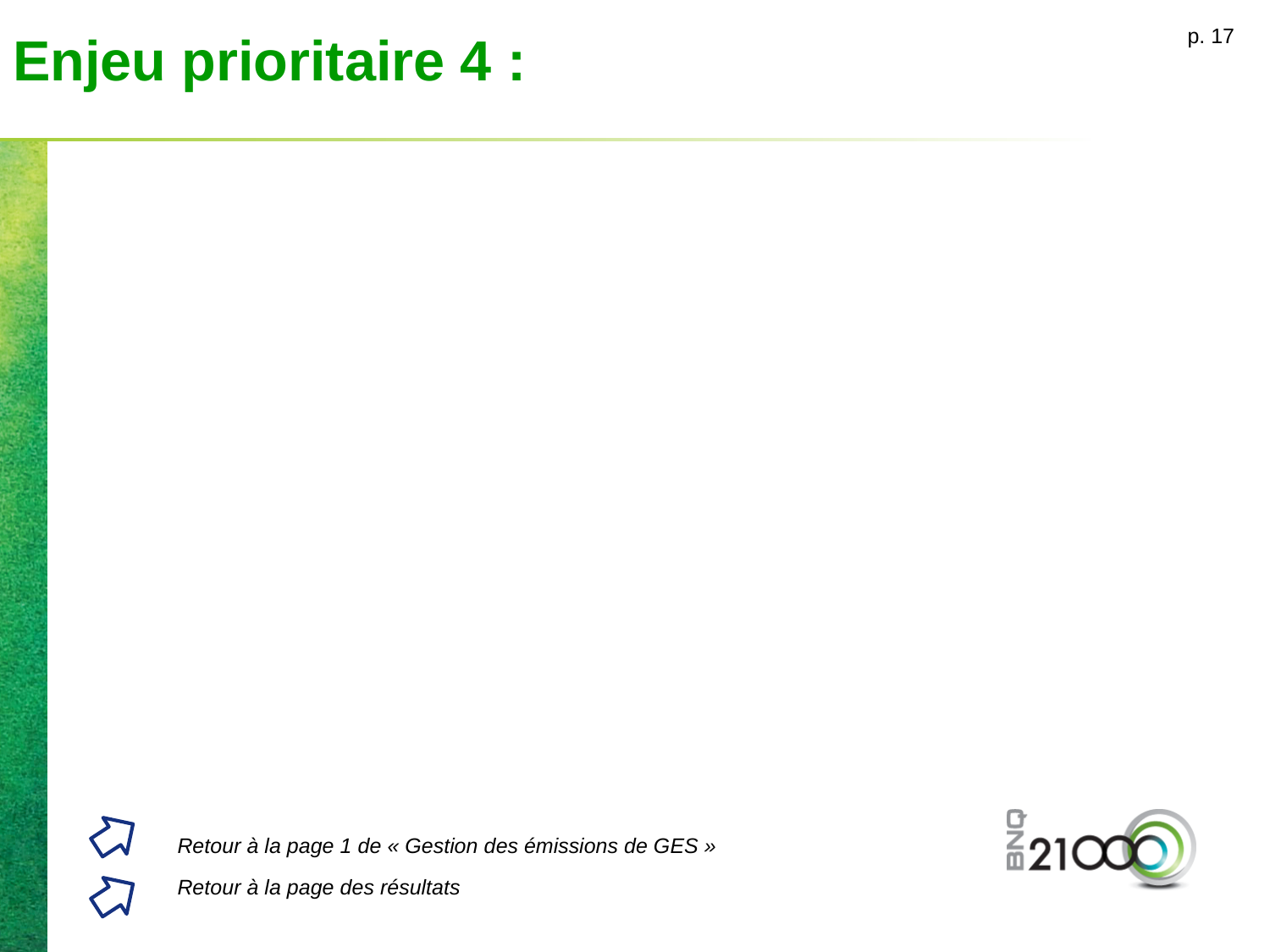

p. 17
# Enjeu prioritaire 4 :

Retour à la page 1 de « Gestion des émissions de GES »
Retour à la page des résultats